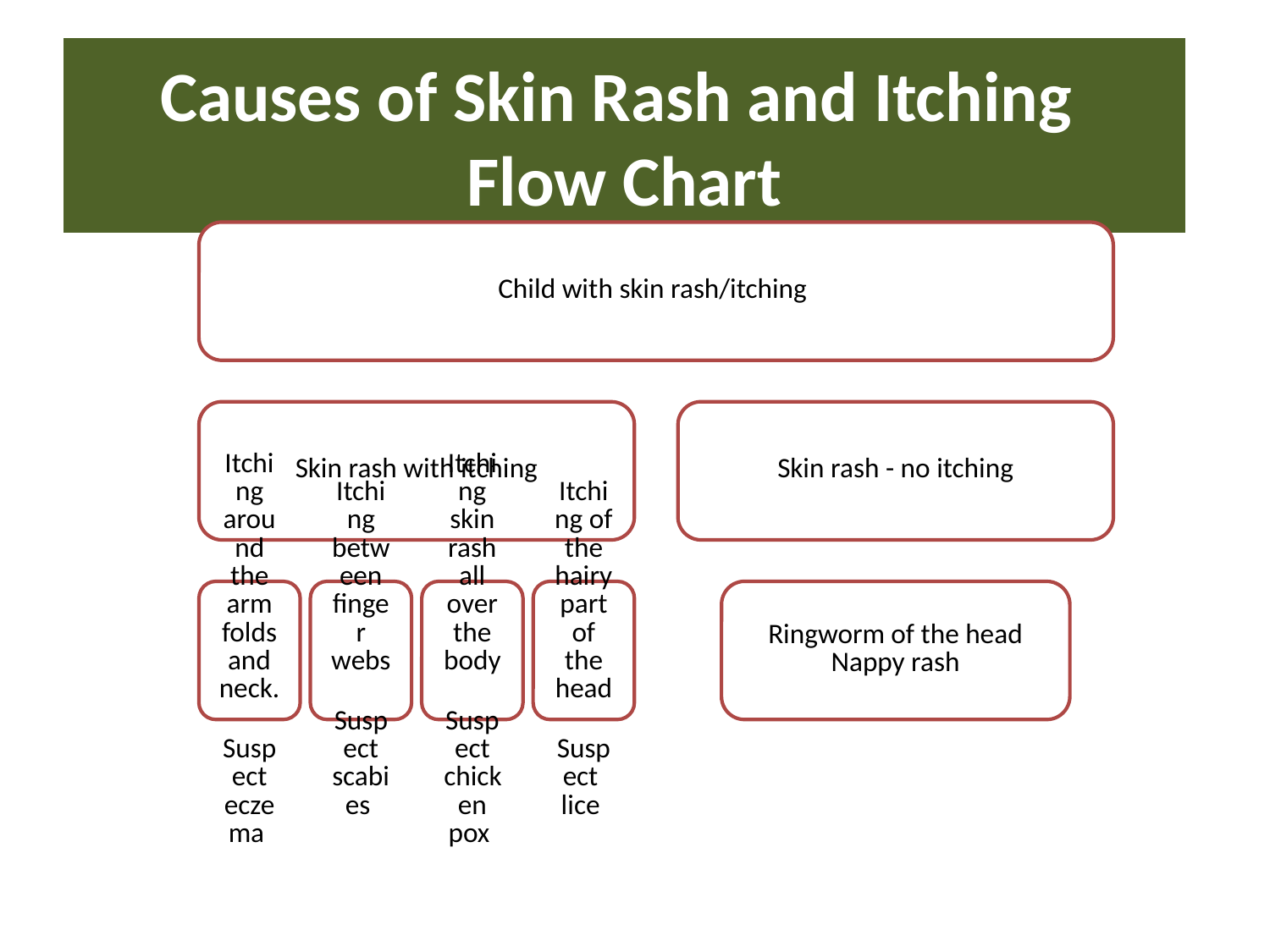

# Causes of Skin Rash and Itching Flow Chart
Child with skin rash/itching
Skin rash - no itching
Ringworm of the head
Nappy rash